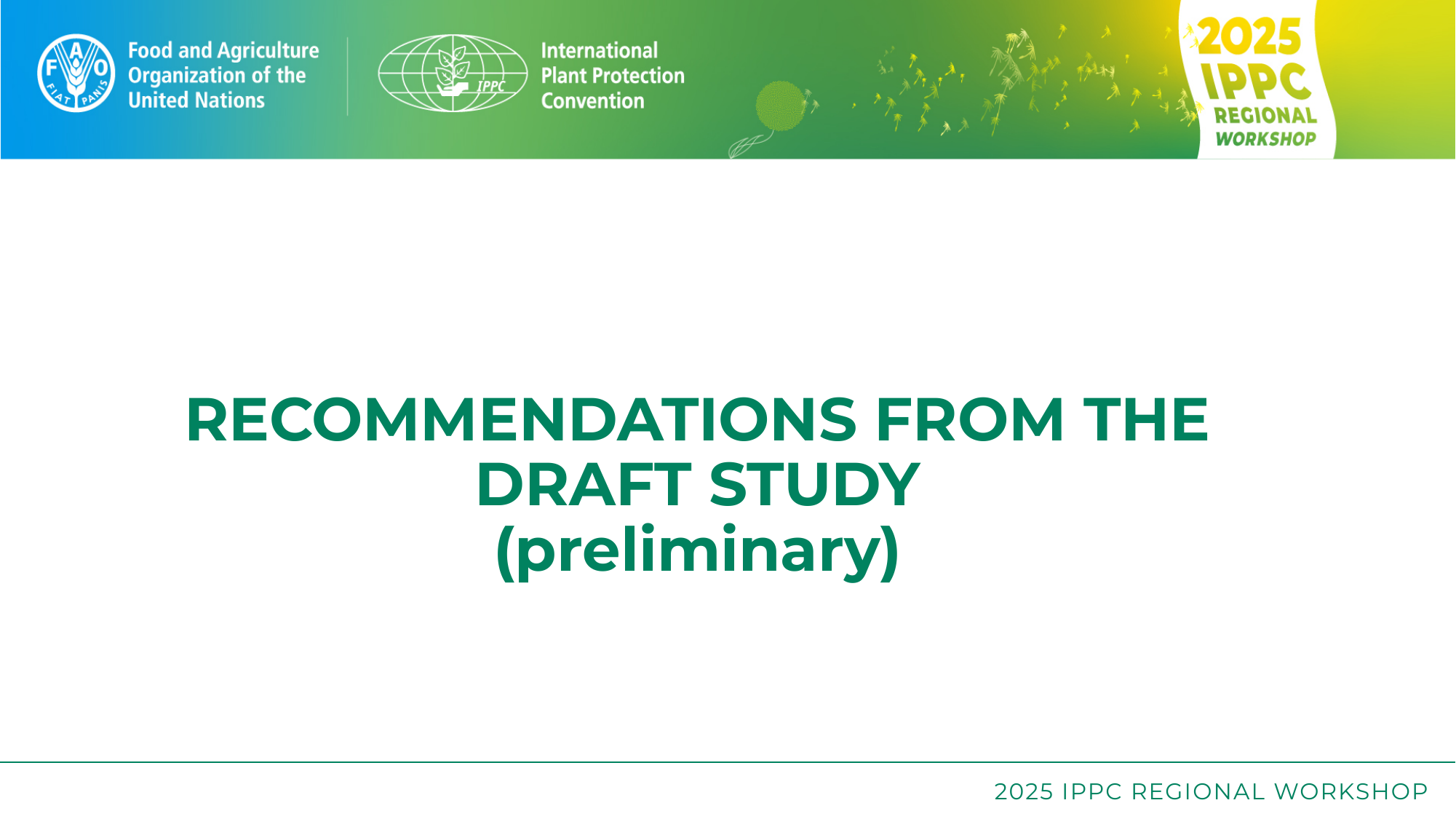

# RECOMMENDATIONS FROM THE DRAFT STUDY (preliminary)